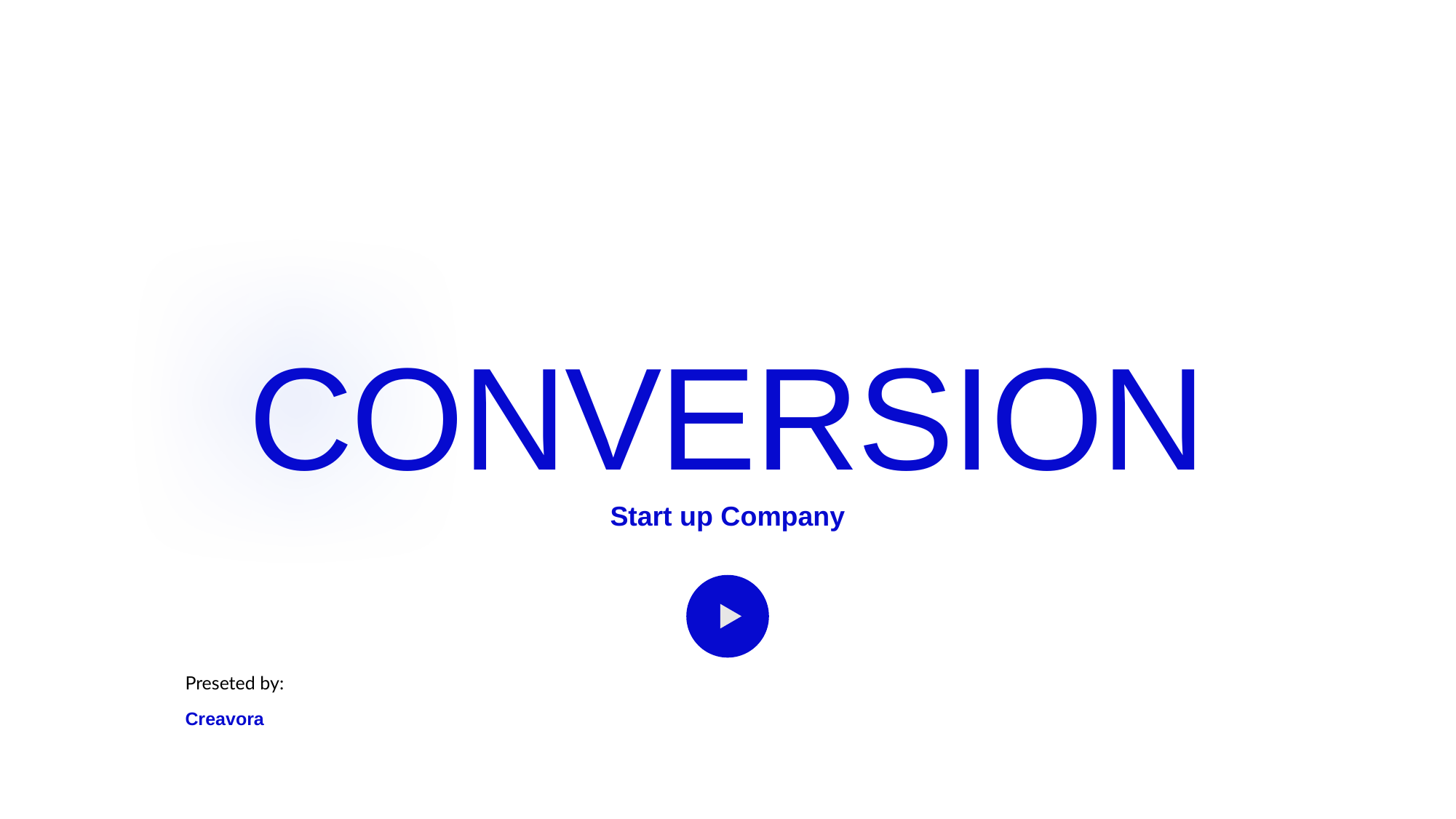

CONVERSION
Start up Company

Preseted by:
Creavora